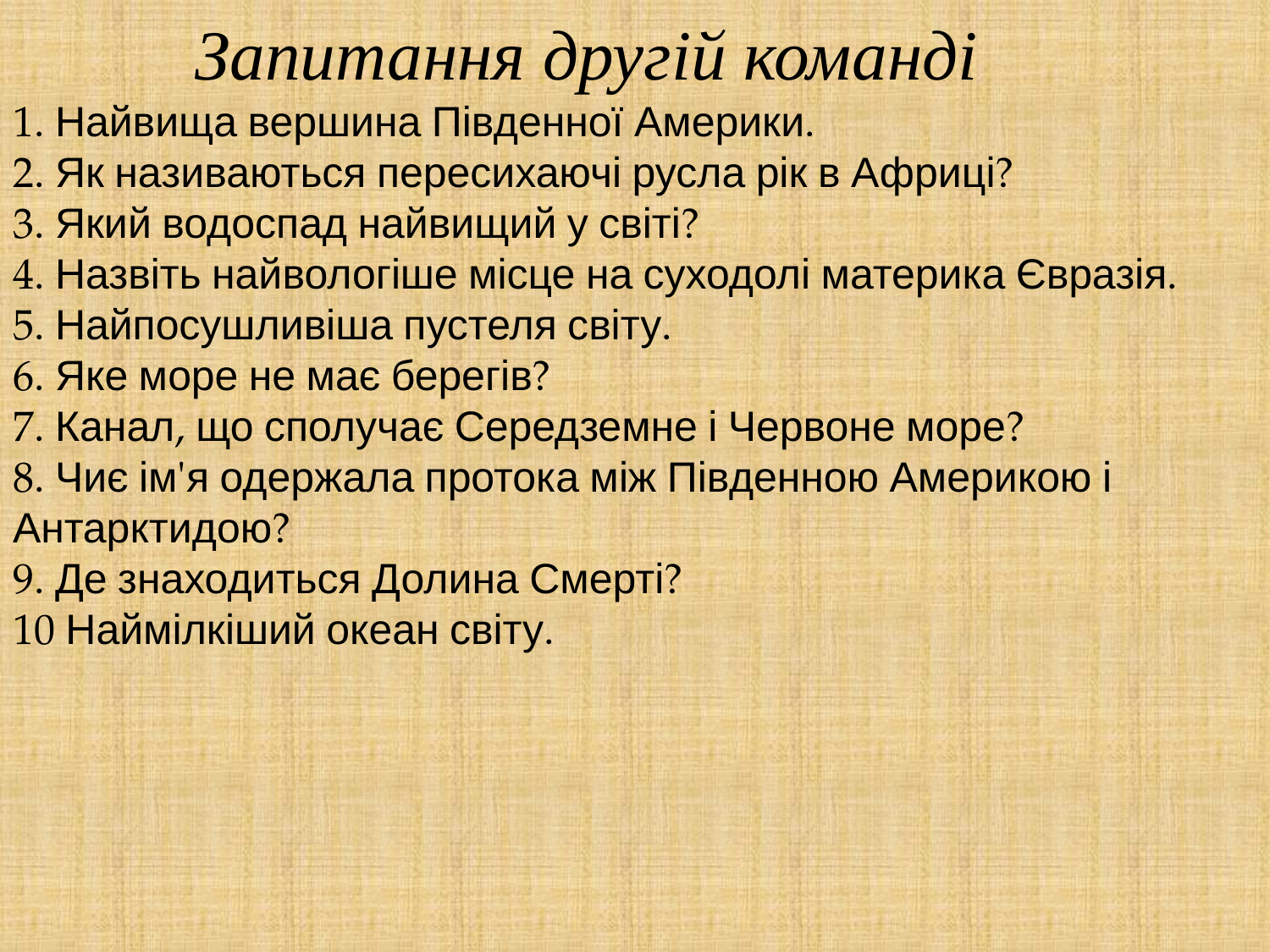

Запитання другій команді
1. Найвища вершина Південної Америки.
2. Як називаються пересихаючі русла рік в Африці?
3. Який водоспад найвищий у світі?
4. Назвіть найвологіше місце на суходолі материка Євразія.
5. Найпосушливіша пустеля світу.
6. Яке море не має берегів?
7. Канал, що сполучає Середземне і Червоне море?
8. Чиє ім'я одержала протока між Південною Америкою і Антарктидою?
9. Де знаходиться Долина Смерті?
10 Наймілкіший океан світу.